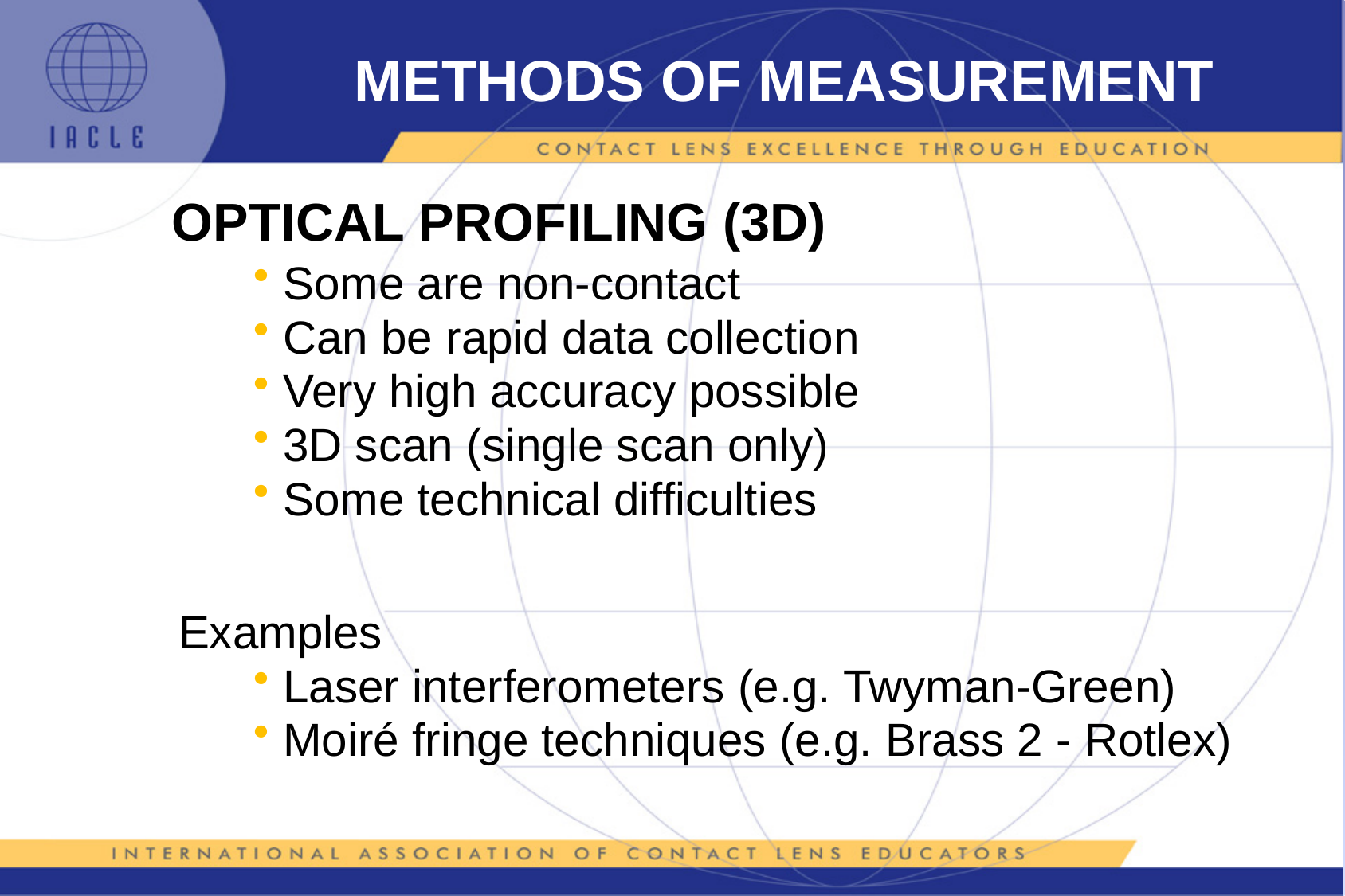

# METHODS OF MEASUREMENT
OPTICAL PROFILING (3D)
Some are non-contact
Can be rapid data collection
Very high accuracy possible
3D scan (single scan only)
Some technical difficulties

Examples
Laser interferometers (e.g. Twyman-Green)
Moiré fringe techniques (e.g. Brass 2 - Rotlex)